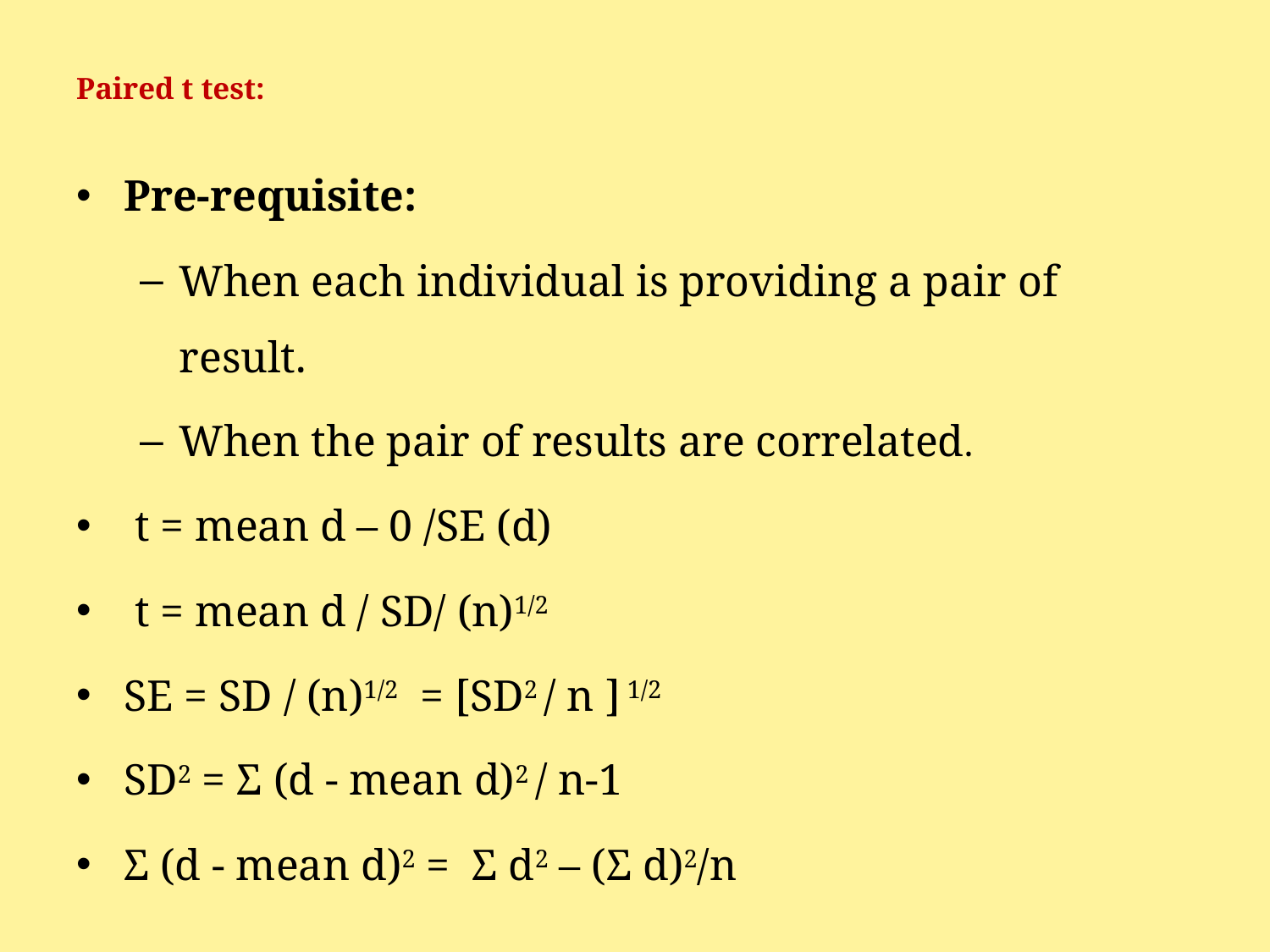

# Paired t test:
Pre-requisite:
When each individual is providing a pair of result.
When the pair of results are correlated.
 t = mean d – 0 /SE (d)
 t = mean d / SD/ (n)1/2
SE = SD / (n)1/2  = [SD2 / n ] 1/2
SD2 = Σ (d - mean d)2 / n-1
Σ (d - mean d)2 =  Σ d2 – (Σ d)2/n